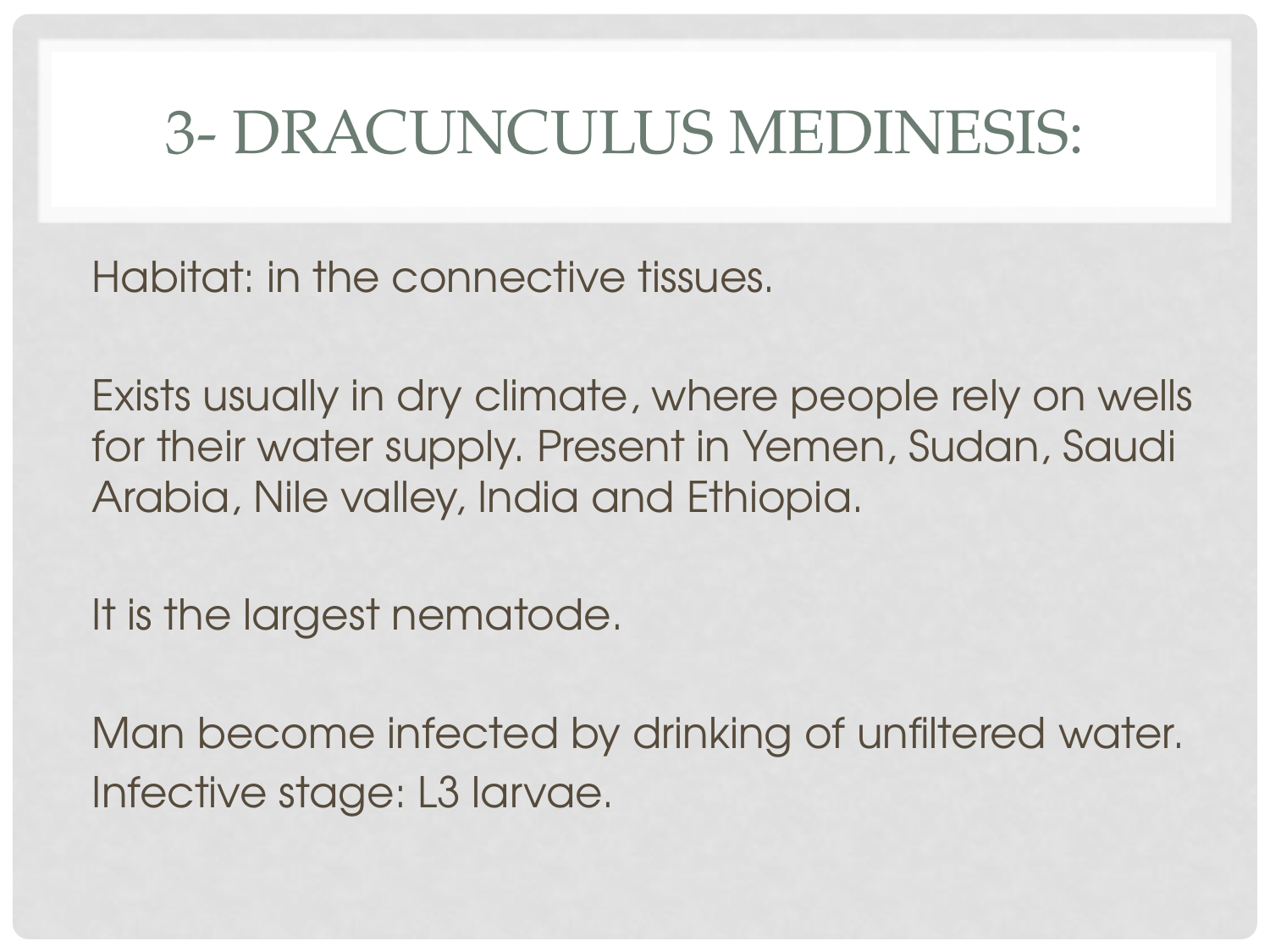

# 3- Dracunculus medinesis:
Habitat: in the connective tissues.

Exists usually in dry climate, where people rely on wells for their water supply. Present in Yemen, Sudan, Saudi Arabia, Nile valley, India and Ethiopia.

It is the largest nematode.

Man become infected by drinking of unfiltered water.
Infective stage: L3 larvae.